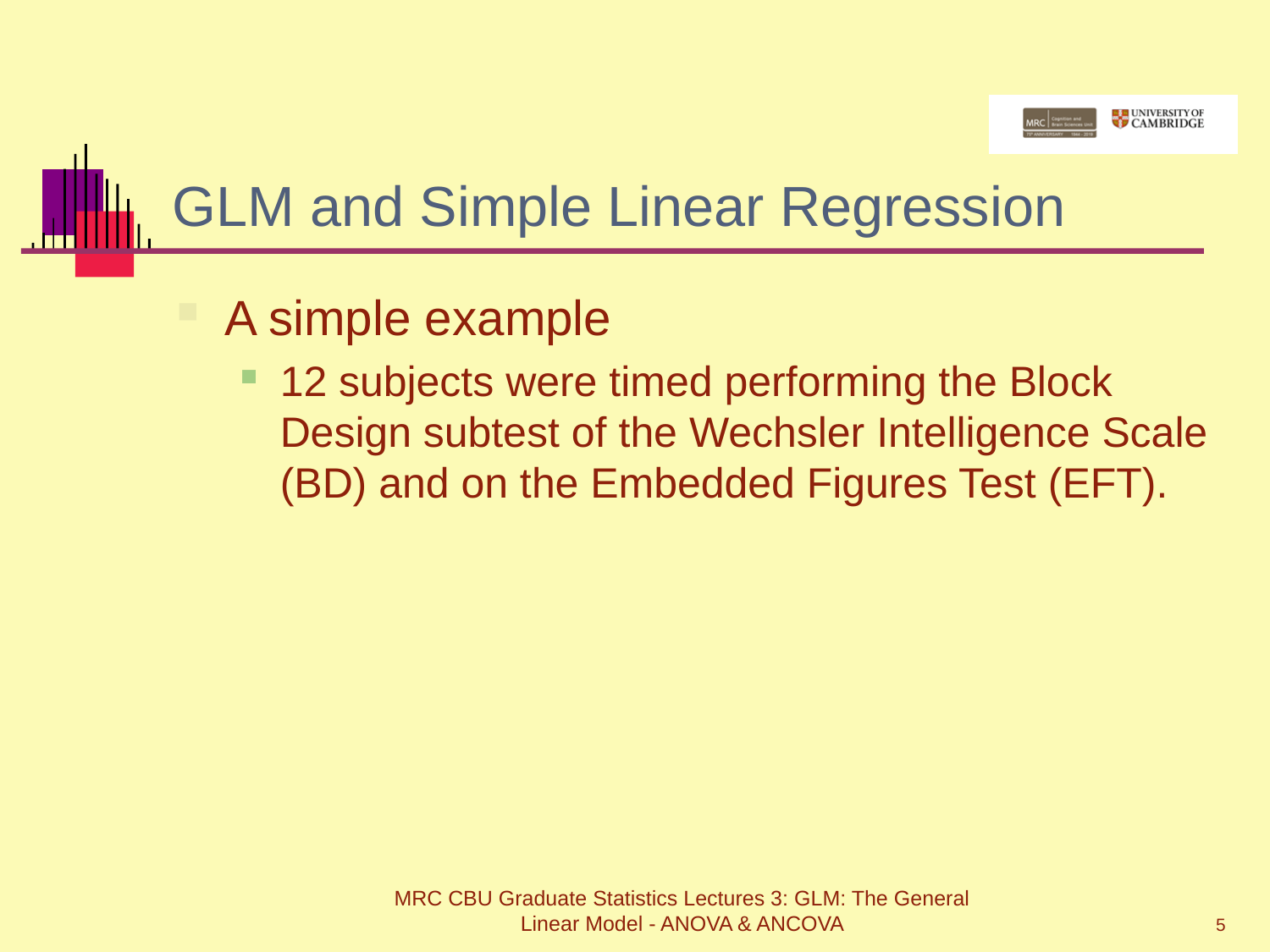

# GLM and Simple Linear Regression
A simple example
12 subjects were timed performing the Block Design subtest of the Wechsler Intelligence Scale (BD) and on the Embedded Figures Test (EFT).

MRC CBU Graduate Statistics Lectures 3: GLM: The General Linear Model - ANOVA & ANCOVA
5